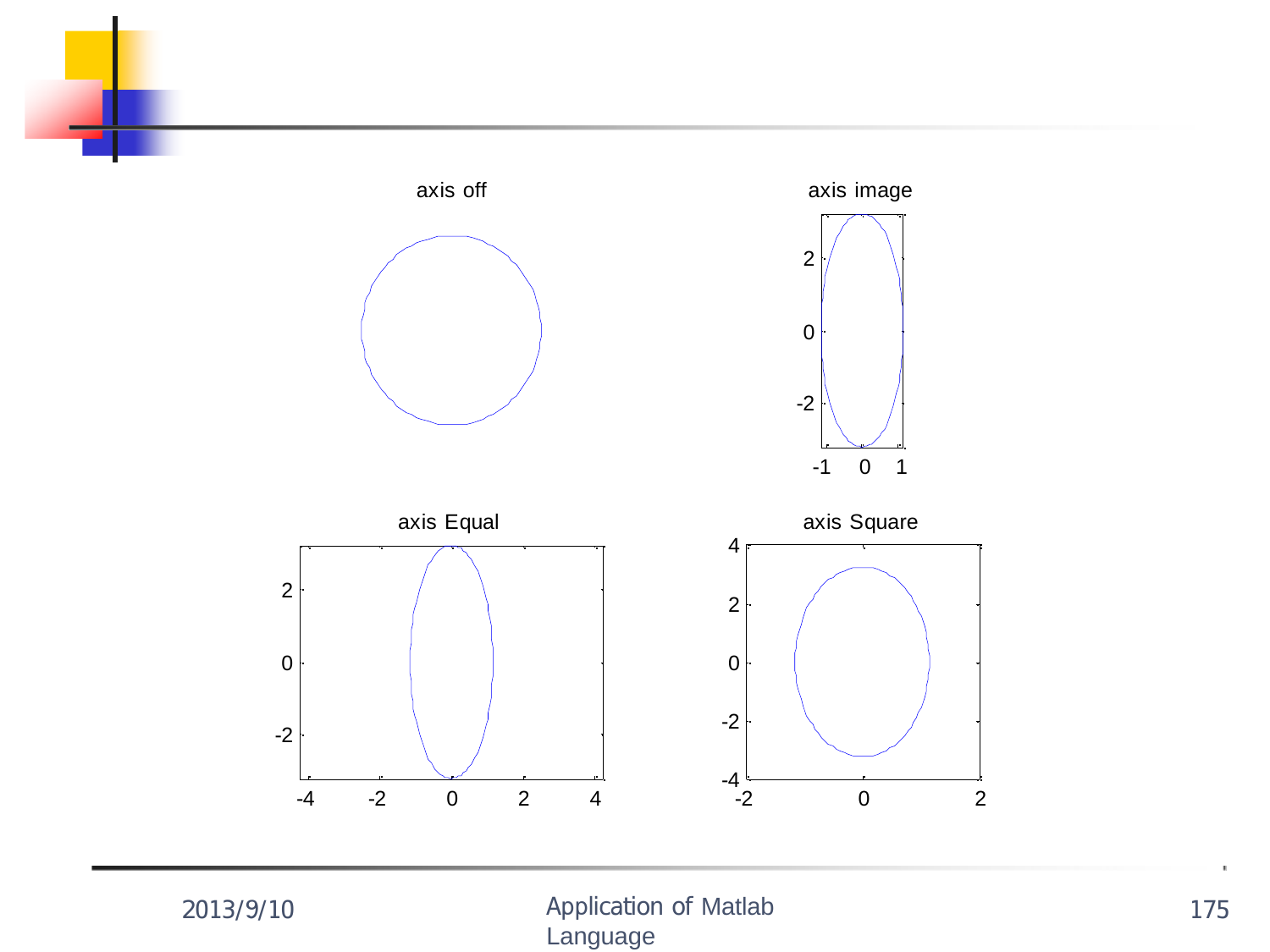

axis off
axis image

2

0

-2

-1	0	1

axis Square

axis Equal
4

2

2

0
0

-2

-2

-4

-4
-2
0
2
4
-2
0
2
Application of Matlab Language
2013/9/10
175